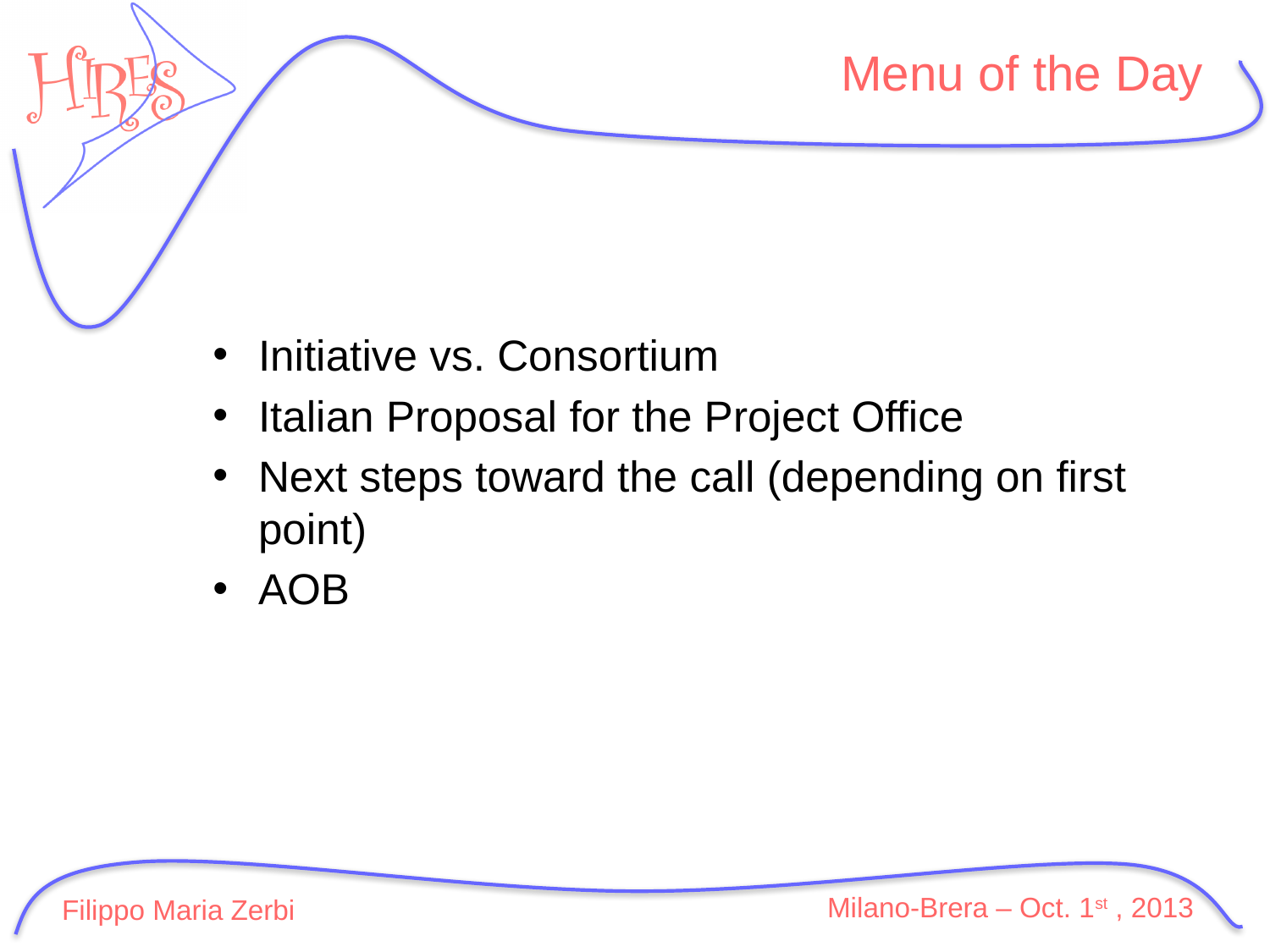

# Menu of the Day
Initiative vs. Consortium
Italian Proposal for the Project Office
Next steps toward the call (depending on first point)
AOB